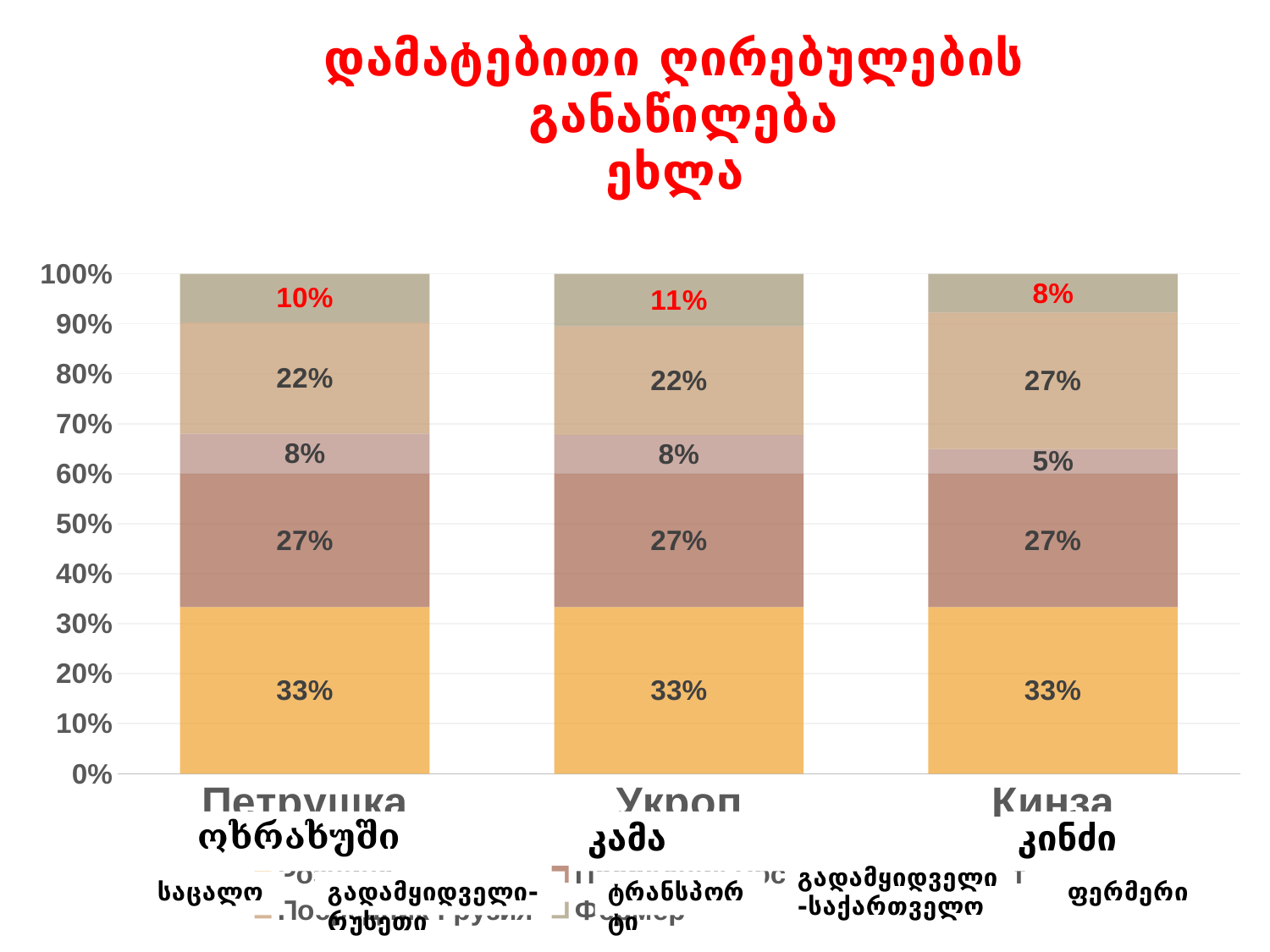

### Chart: დამატებითი ღირებულების
განაწილება
ეხლა

| Category | Розница | Посредник Россия | Транспорт | Посредник Грузия | Фермер |
|---|---|---|---|---|---|
| Петрушка | 0.33333333333333326 | 0.2666666666666667 | 0.08027522935779818 | 0.22224770642201835 | 0.09747706422018347 |
| Укроп | 0.3333333333333334 | 0.2666666666666667 | 0.07743362831858405 | 0.21747787610619462 | 0.10508849557522125 |
| Кинза | 0.3333333333333333 | 0.2666666666666666 | 0.049504950495049514 | 0.27270155586987277 | 0.0777934936350778 |